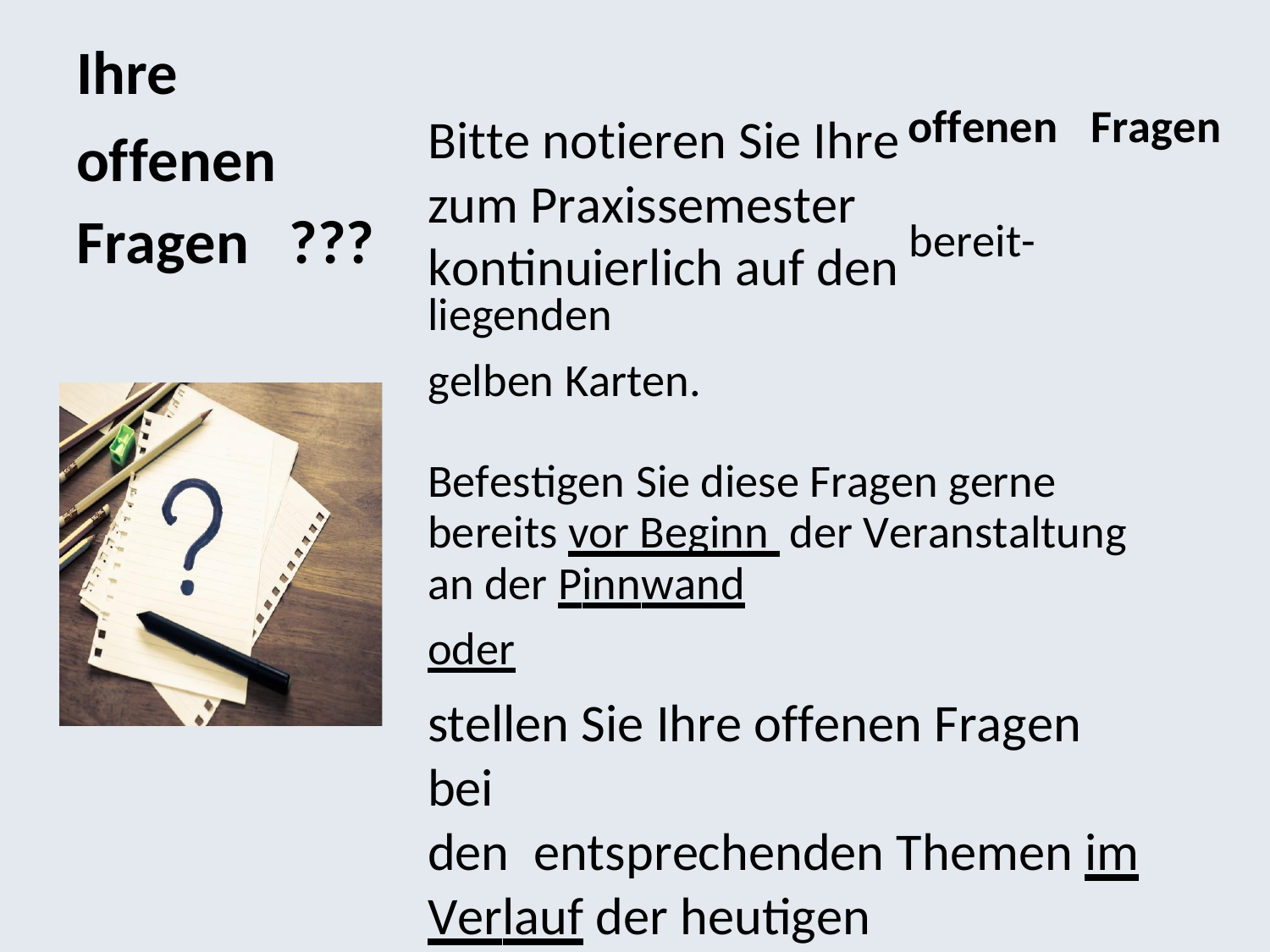

Ihre
offenen
Bitte notieren Sie Ihre
zum Praxissemester
kontinuierlich auf den
liegenden
gelben Karten.
offenen
Fragen
Fragen
???
bereit-

Befestigen Sie diese Fragen gerne
bereits vor Beginn  der Veranstaltung

an der Pinnwand
oder
stellen Sie Ihre offenen Fragen bei
den  entsprechenden Themen im
Verlauf der heutigen
Einführungsveranstaltung.